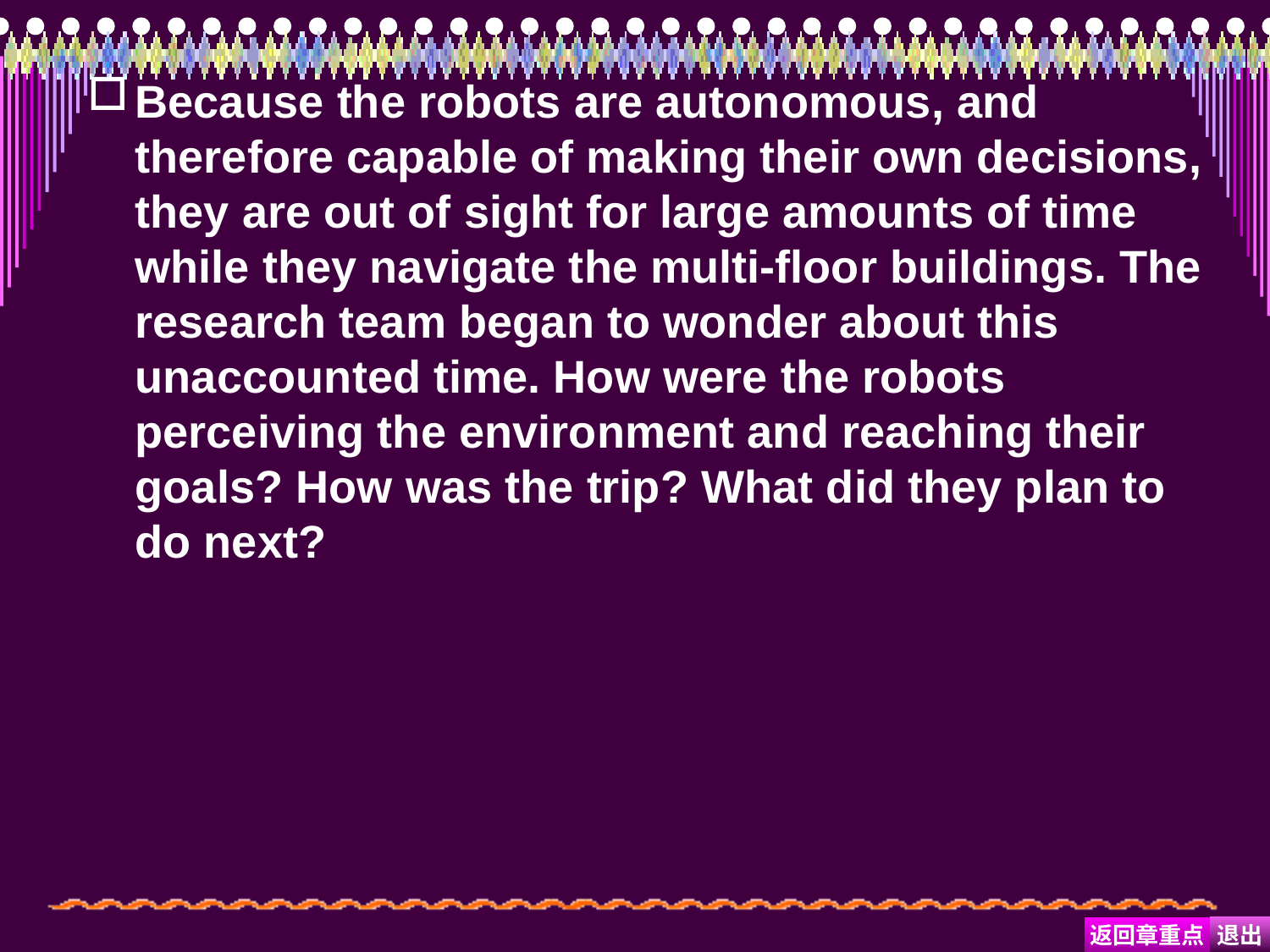

Because the robots are autonomous, and therefore capable of making their own decisions, they are out of sight for large amounts of time while they navigate the multi-floor buildings. The research team began to wonder about this unaccounted time. How were the robots perceiving the environment and reaching their goals? How was the trip? What did they plan to do next?
#